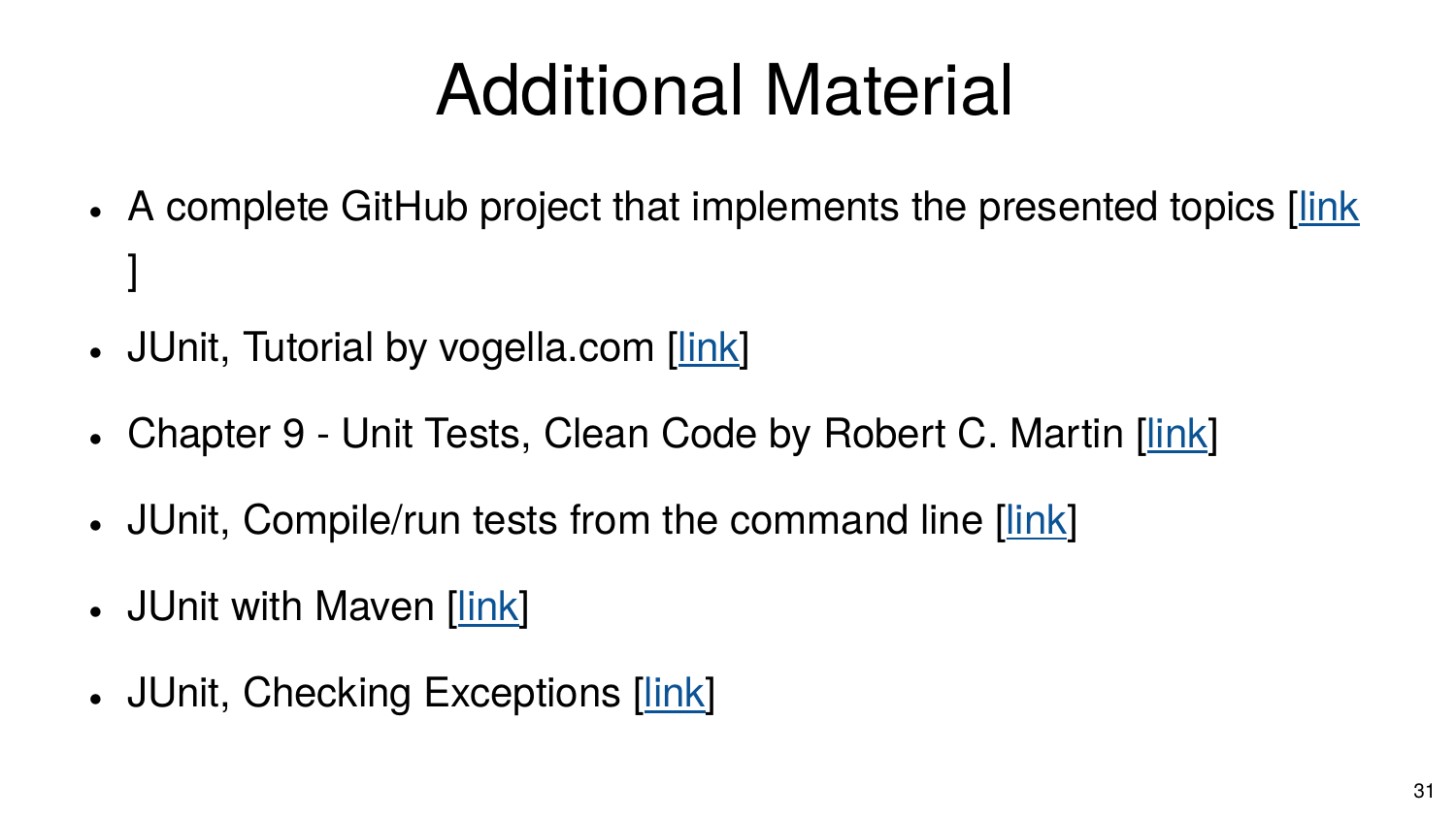

# Additional Material
A complete GitHub project that implements the presented topics [link]
JUnit, Tutorial by vogella.com [link]
Chapter 9 - Unit Tests, Clean Code by Robert C. Martin [link]
JUnit, Compile/run tests from the command line [link]
JUnit with Maven [link]
JUnit, Checking Exceptions [link]
31